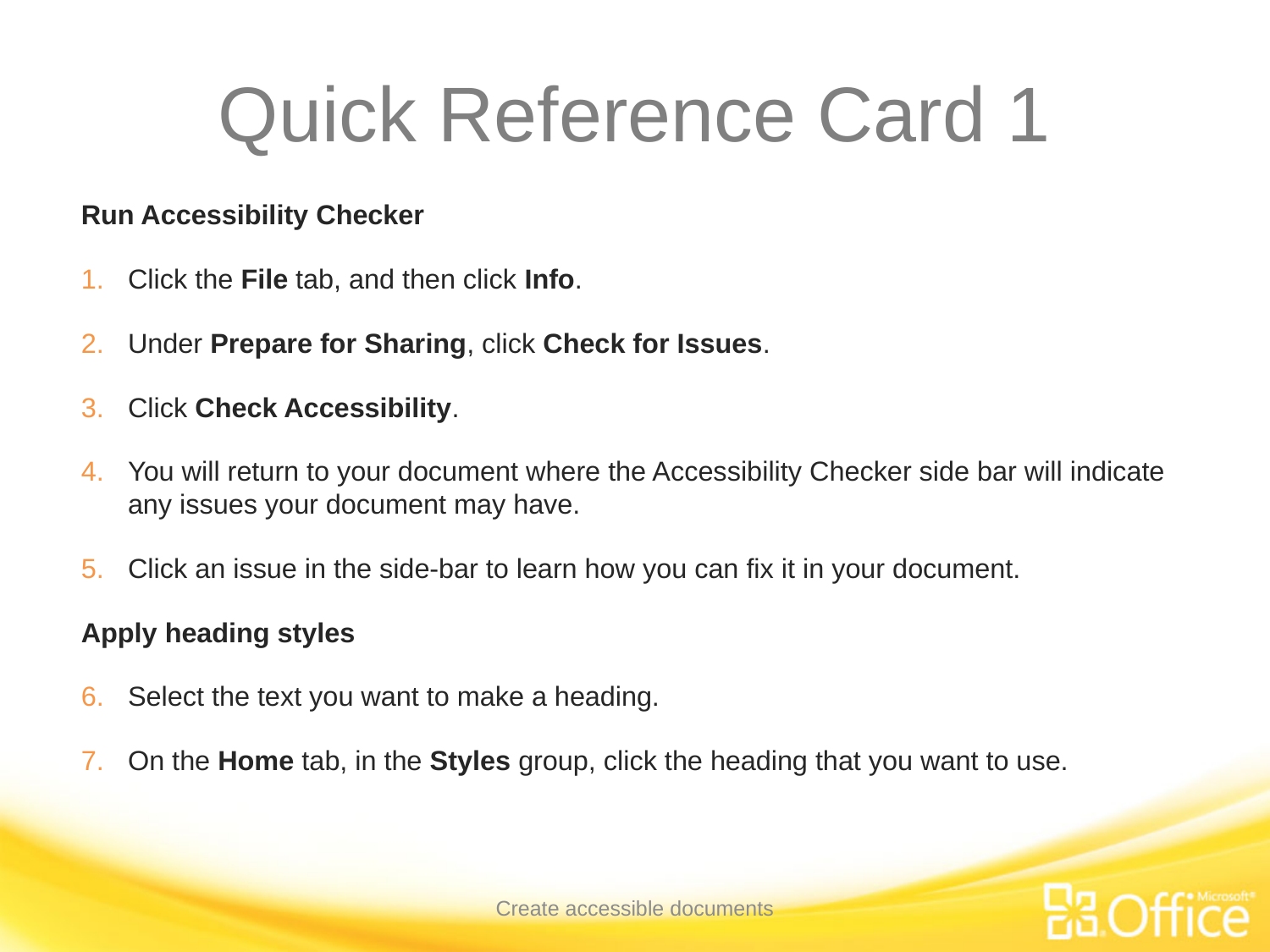

# Quick Reference Card 1
Run Accessibility Checker
Click the File tab, and then click Info.
Under Prepare for Sharing, click Check for Issues.
Click Check Accessibility.
You will return to your document where the Accessibility Checker side bar will indicate any issues your document may have.
Click an issue in the side-bar to learn how you can fix it in your document.
Apply heading styles
Select the text you want to make a heading.
On the Home tab, in the Styles group, click the heading that you want to use.

Create accessible documents